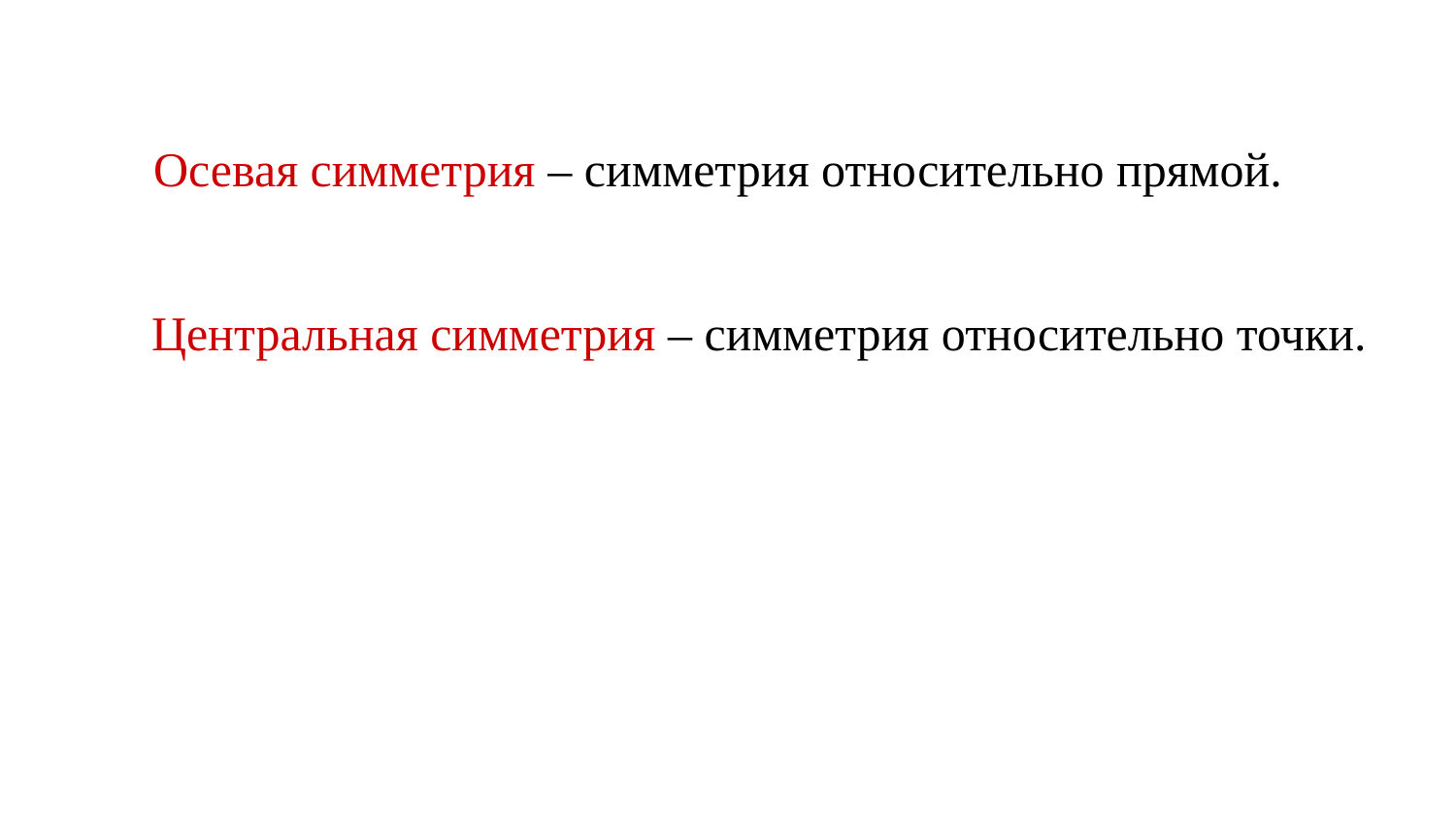

Осевая симметрия – симметрия относительно прямой.
Центральная симметрия – симметрия относительно точки.